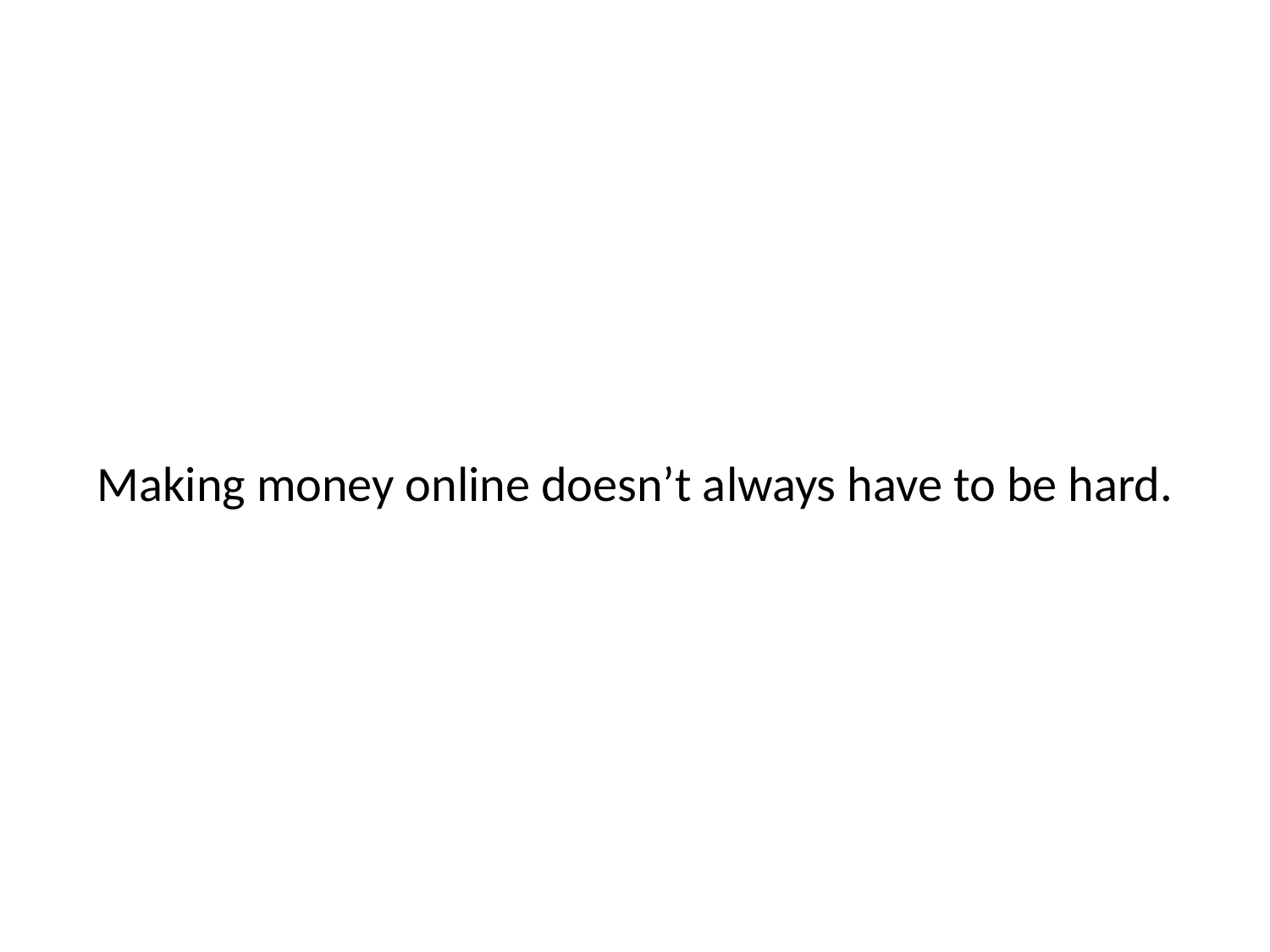

# Making money online doesn’t always have to be hard.